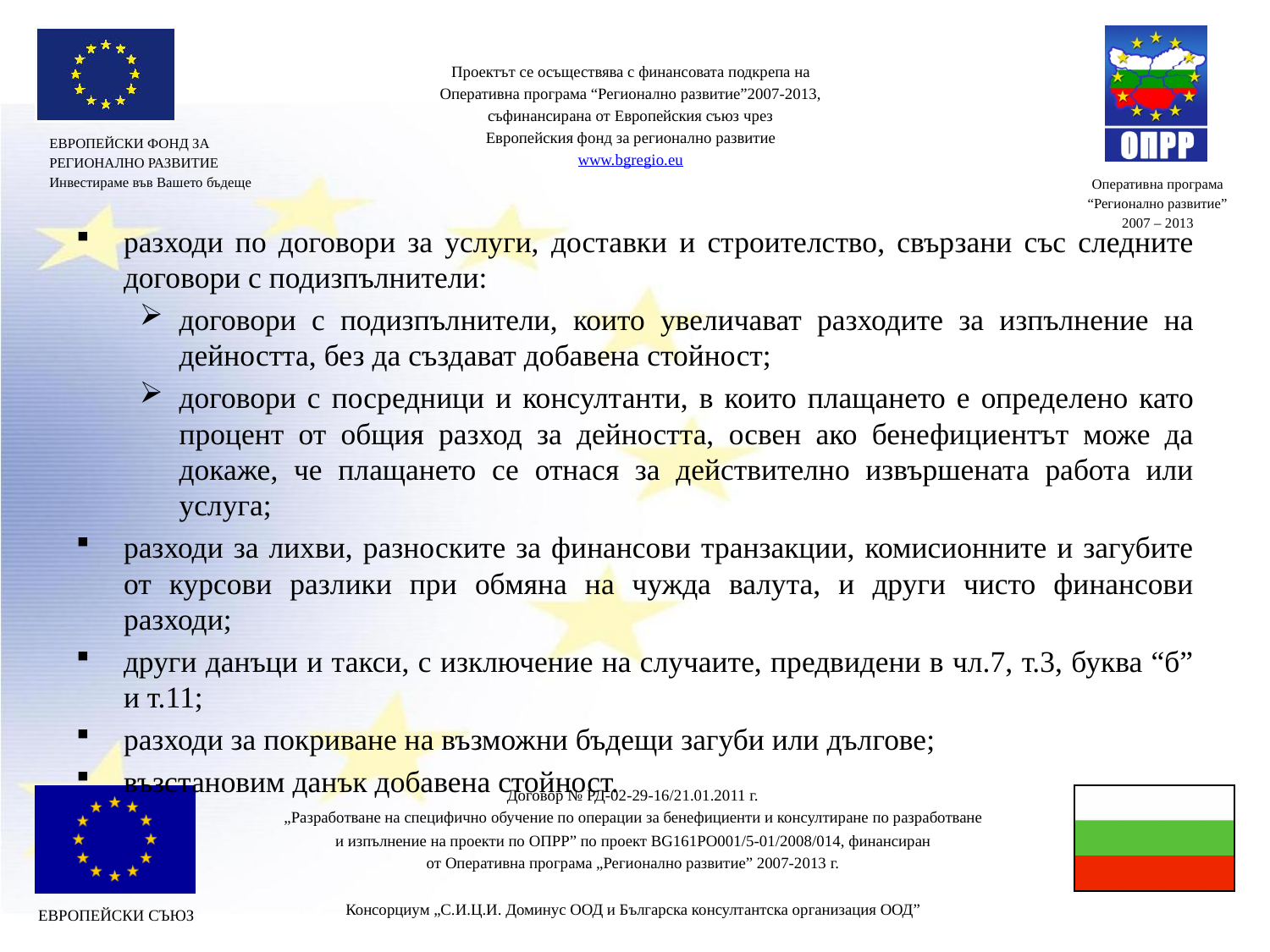

разходи по договори за услуги, доставки и строителство, свързани със следните договори с подизпълнители:
договори с подизпълнители, които увеличават разходите за изпълнение на дейността, без да създават добавена стойност;
договори с посредници и консултанти, в които плащането е определено като процент от общия разход за дейността, освен ако бенефициентът може да докаже, че плащането се отнася за действително извършената работа или услуга;
разходи за лихви, разноските за финансови транзакции, комисионните и загубите от курсови разлики при обмяна на чужда валута, и други чисто финансови разходи;
други данъци и такси, с изключение на случаите, предвидени в чл.7, т.3, буква “б” и т.11;
разходи за покриване на възможни бъдещи загуби или дългове;
възстановим данък добавена стойност.